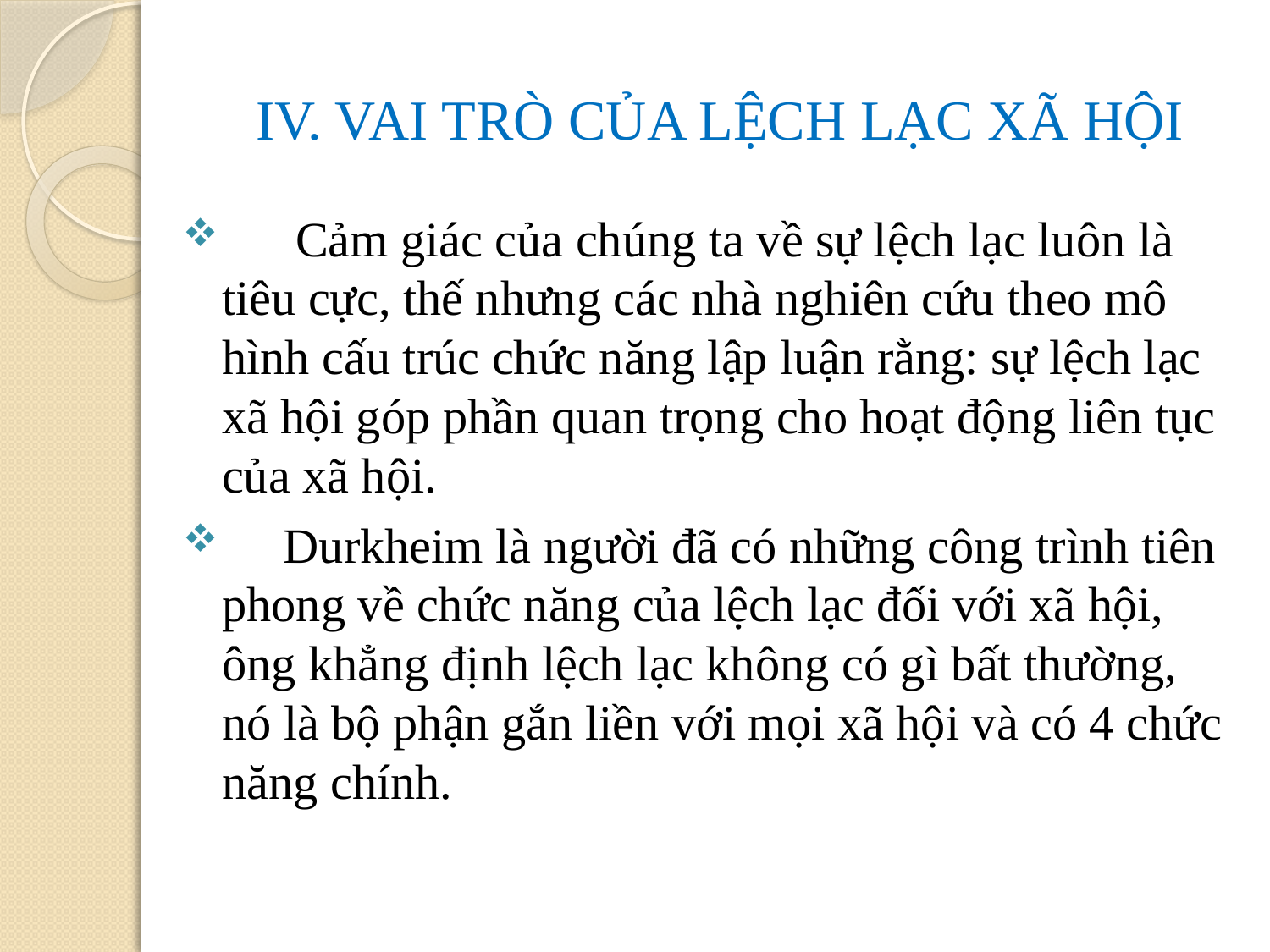

# IV. VAI TRÒ CỦA LỆCH LẠC XÃ HỘI
      Cảm giác của chúng ta về sự lệch lạc luôn là tiêu cực, thế nhưng các nhà nghiên cứu theo mô hình cấu trúc chức năng lập luận rằng: sự lệch lạc xã hội góp phần quan trọng cho hoạt động liên tục của xã hội.
     Durkheim là người đã có những công trình tiên phong về chức năng của lệch lạc đối với xã hội, ông khẳng định lệch lạc không có gì bất thường, nó là bộ phận gắn liền với mọi xã hội và có 4 chức năng chính.